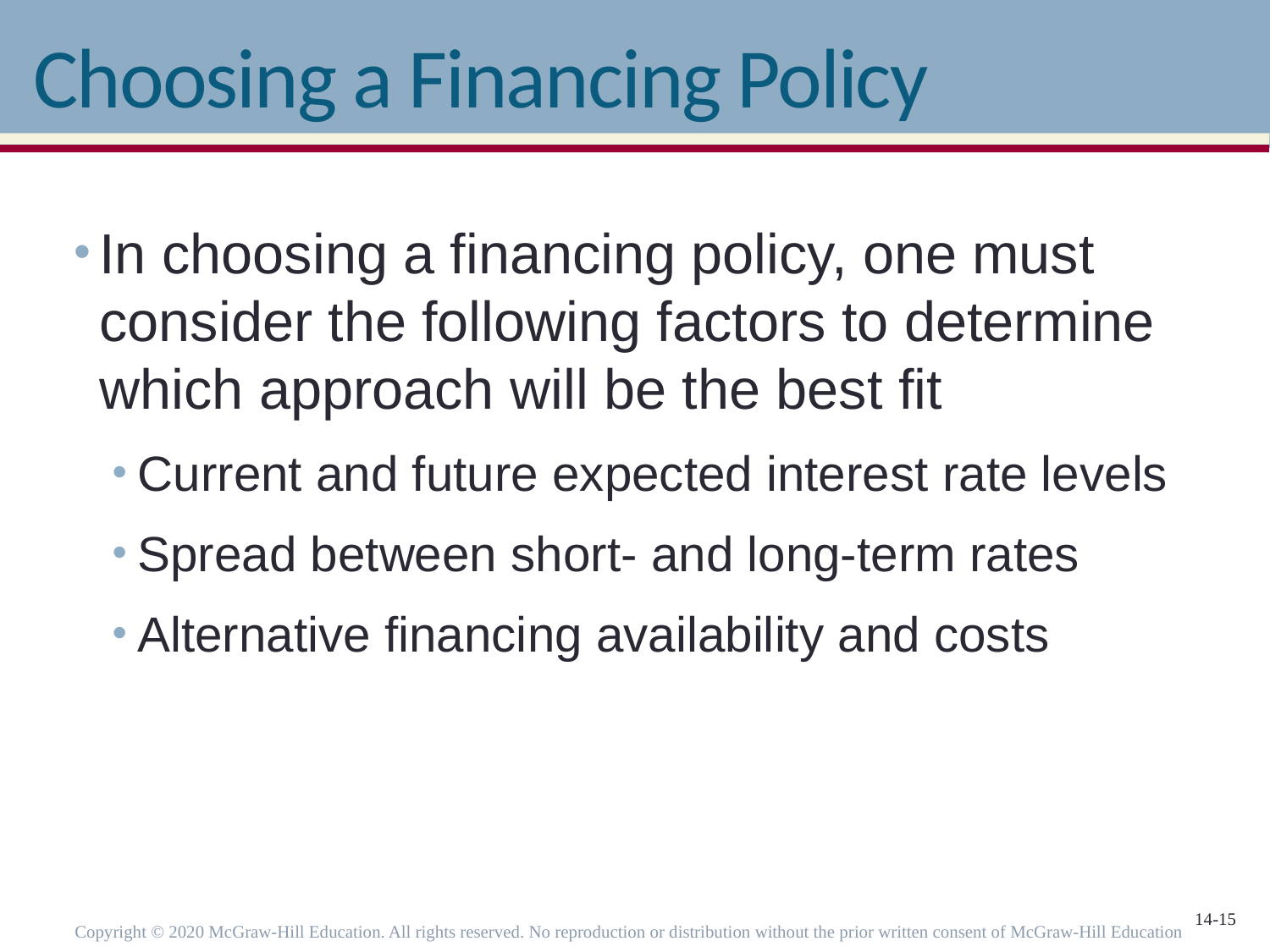

# Choosing a Financing Policy
In choosing a financing policy, one must consider the following factors to determine which approach will be the best fit
Current and future expected interest rate levels
Spread between short- and long-term rates
Alternative financing availability and costs
Copyright © 2020 McGraw-Hill Education. All rights reserved. No reproduction or distribution without the prior written consent of McGraw-Hill Education